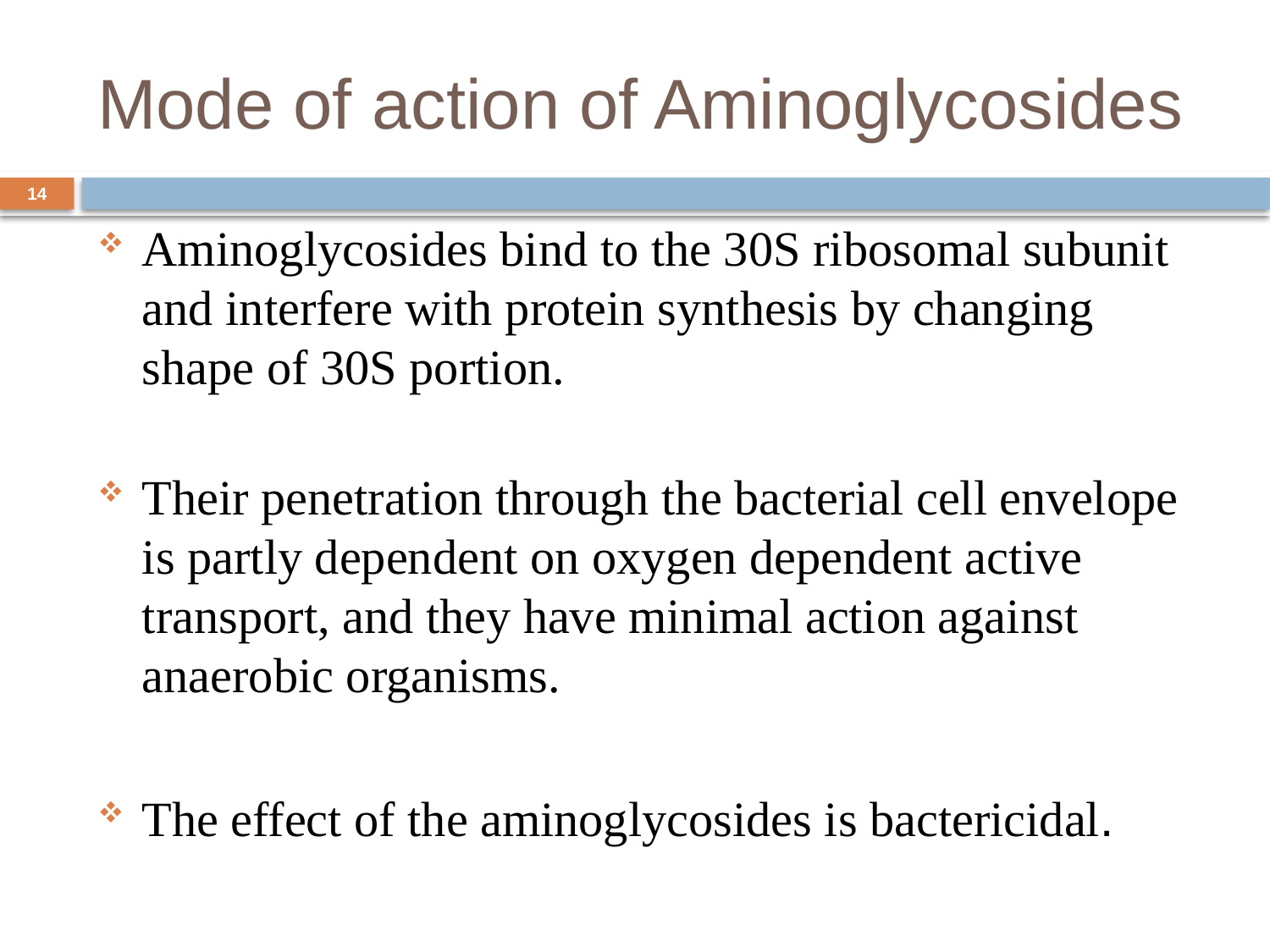

# Mode of action of Aminoglycosides
14
Aminoglycosides bind to the 30S ribosomal subunit and interfere with protein synthesis by changing shape of 30S portion.
Their penetration through the bacterial cell envelope is partly dependent on oxygen dependent active transport, and they have minimal action against anaerobic organisms.

The effect of the aminoglycosides is bactericidal.